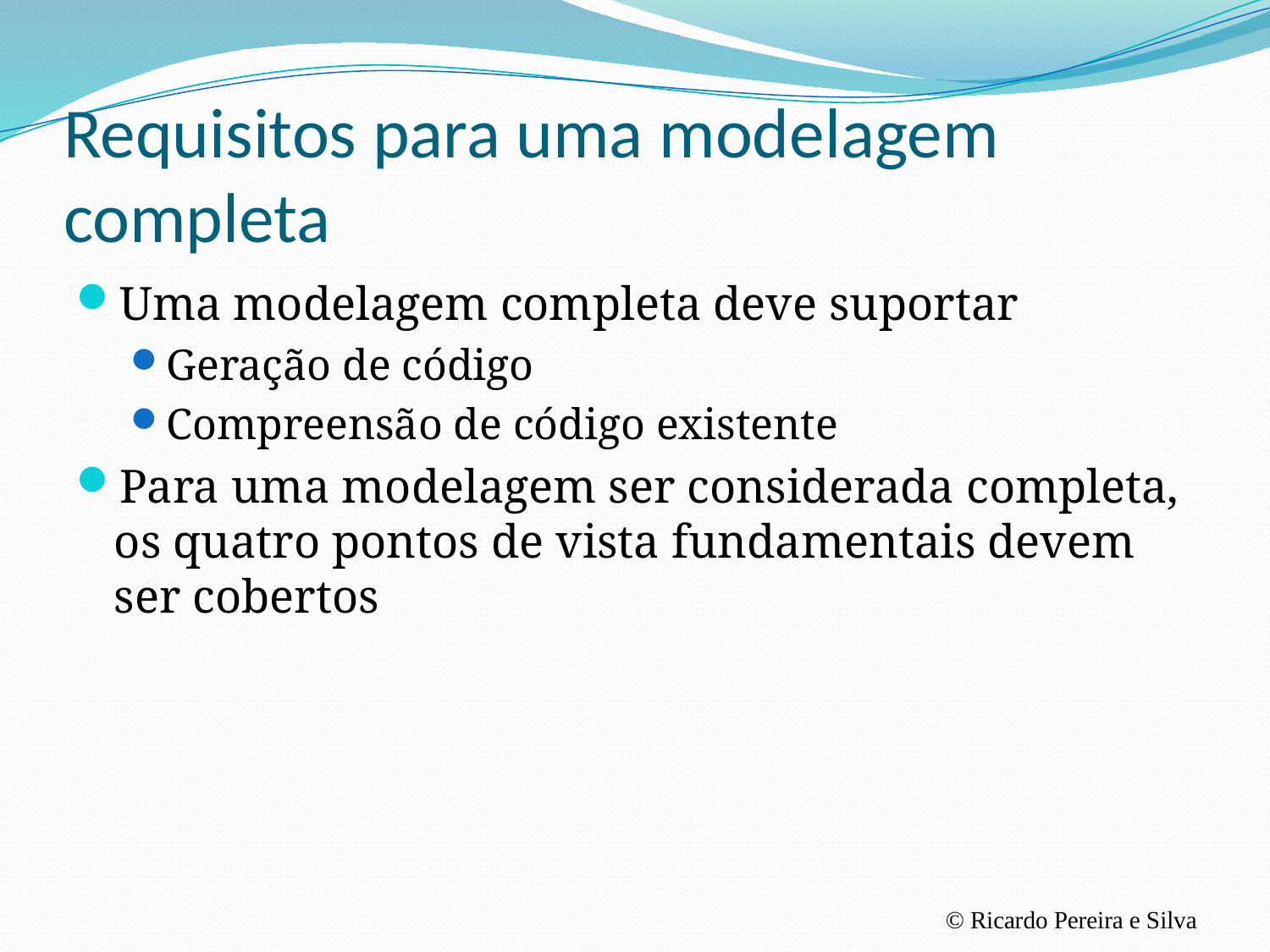

# Requisitos para uma modelagem completa
Uma modelagem completa deve suportar
Geração de código
Compreensão de código existente
Para uma modelagem ser considerada completa, os quatro pontos de vista fundamentais devem ser cobertos
© Ricardo Pereira e Silva